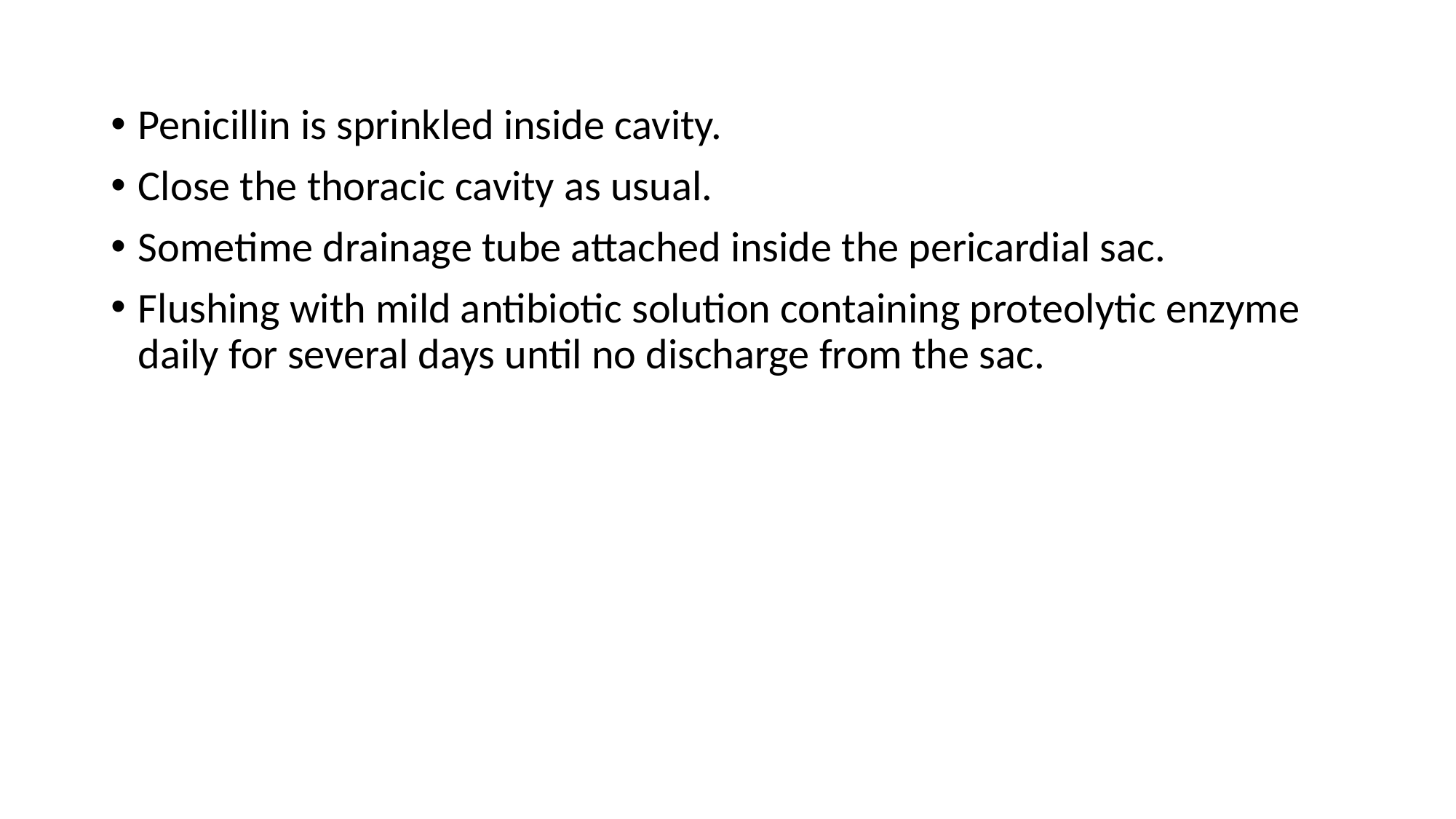

Penicillin is sprinkled inside cavity.
Close the thoracic cavity as usual.
Sometime drainage tube attached inside the pericardial sac.
Flushing with mild antibiotic solution containing proteolytic enzyme daily for several days until no discharge from the sac.